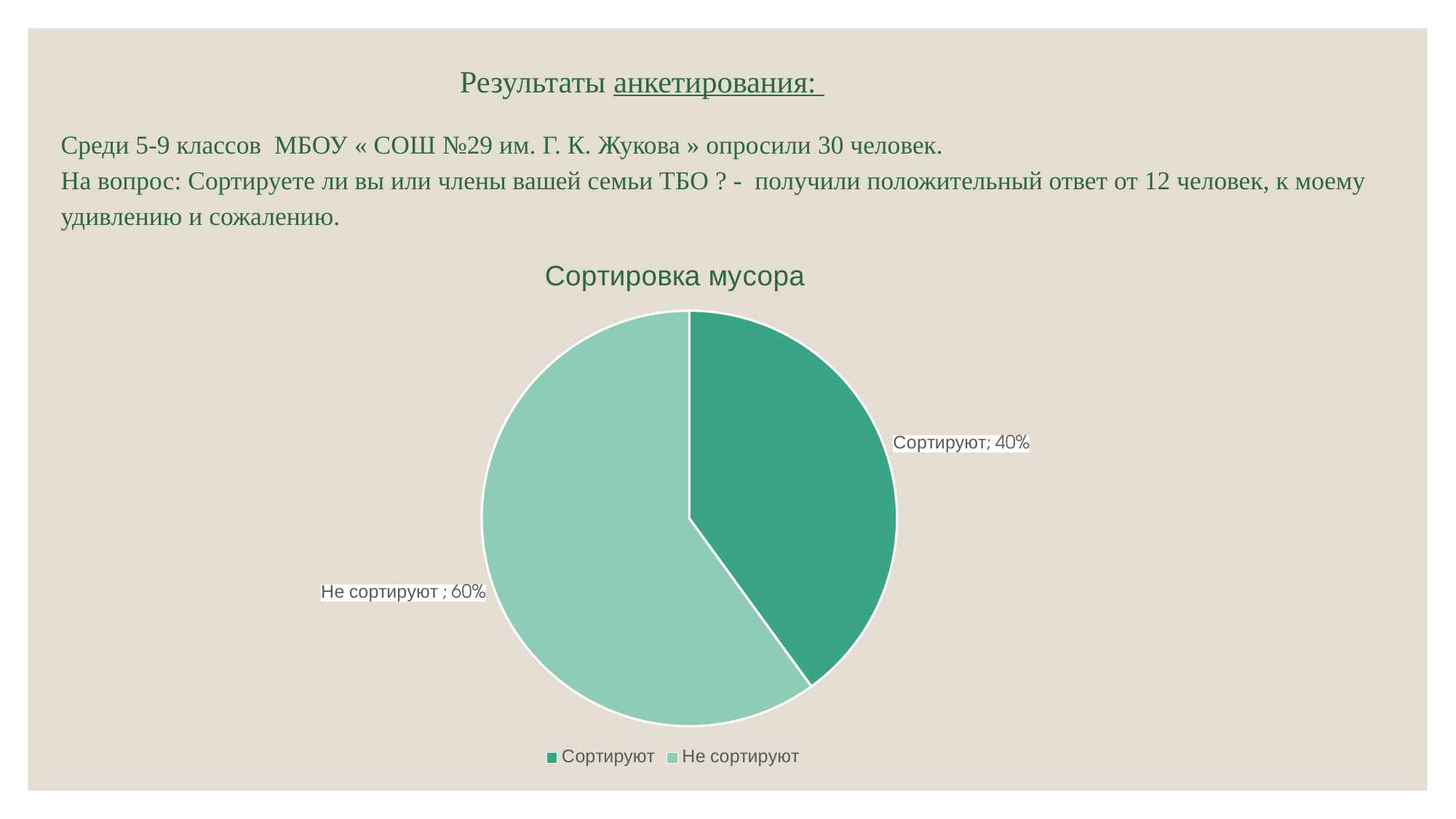

# Результаты анкетирования: Среди 5-9 классов  МБОУ « СОШ №29 им. Г. К. Жукова » опросили 30 человек. На вопрос: Сортируете ли вы или члены вашей семьи ТБО ? -  получили положительный ответ от 12 человек, к моему удивлению и сожалению.

### Chart: Сортировка мусора

| Category | Сортировка мусора |
|---|---|
| Сортируют | 12.0 |
| Не сортируют  | 18.0 |